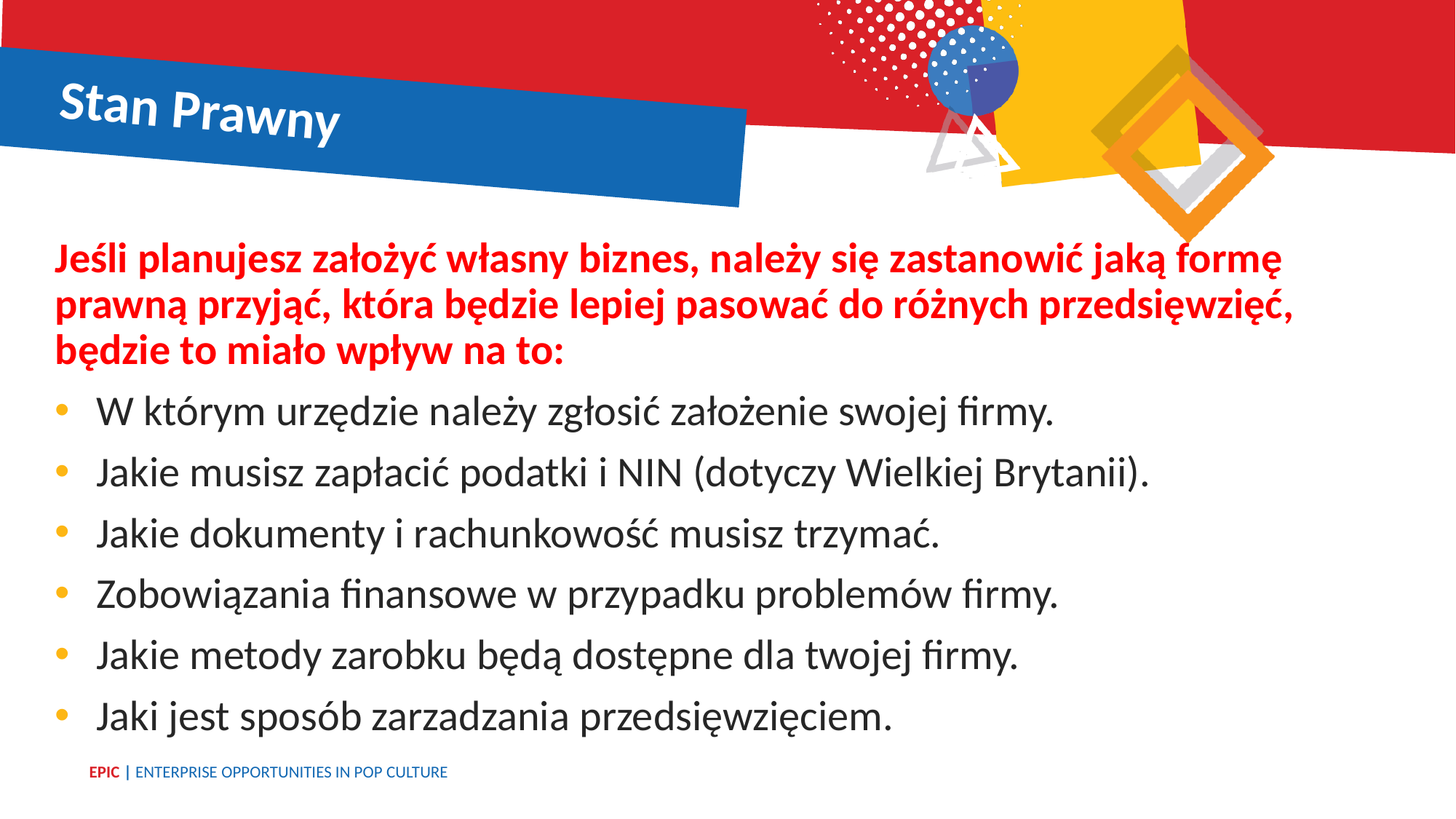

Stan Prawny
Jeśli planujesz założyć własny biznes, należy się zastanowić jaką formę prawną przyjąć, która będzie lepiej pasować do różnych przedsięwzięć, będzie to miało wpływ na to:
W którym urzędzie należy zgłosić założenie swojej firmy.
Jakie musisz zapłacić podatki i NIN (dotyczy Wielkiej Brytanii).
Jakie dokumenty i rachunkowość musisz trzymać.
Zobowiązania finansowe w przypadku problemów firmy.
Jakie metody zarobku będą dostępne dla twojej firmy.
Jaki jest sposób zarzadzania przedsięwzięciem.